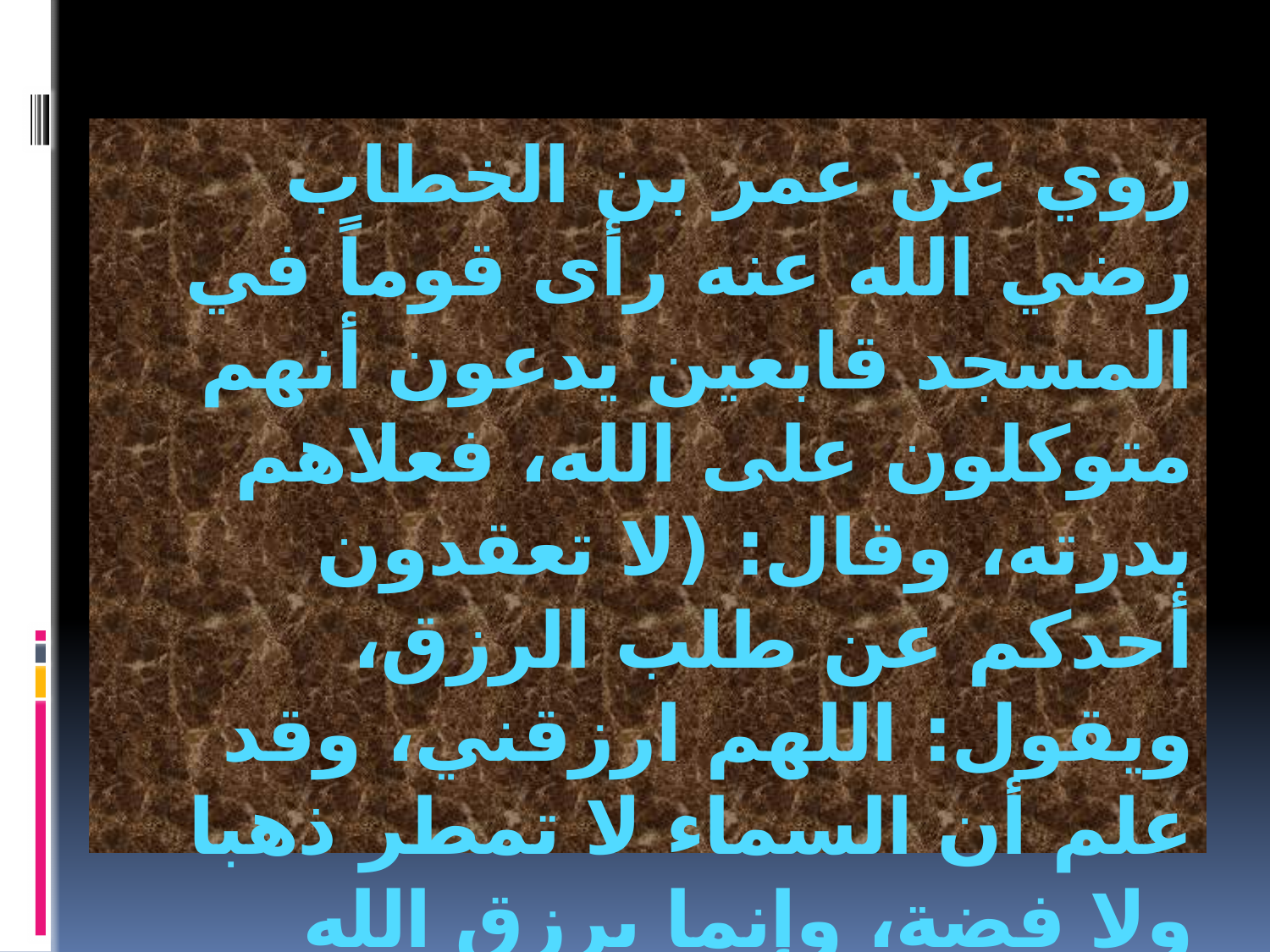

# روي عن عمر بن الخطاب رضي الله عنه رأى قوماً في المسجد قابعين يدعون أنهم متوكلون على الله، فعلاهم بدرته، وقال: (لا تعقدون أحدكم عن طلب الرزق، ويقول: اللهم ارزقني، وقد علم أن السماء لا تمطر ذهبا ولا فضة، وإنما يرزق الله الناس بعضهم ببعض.